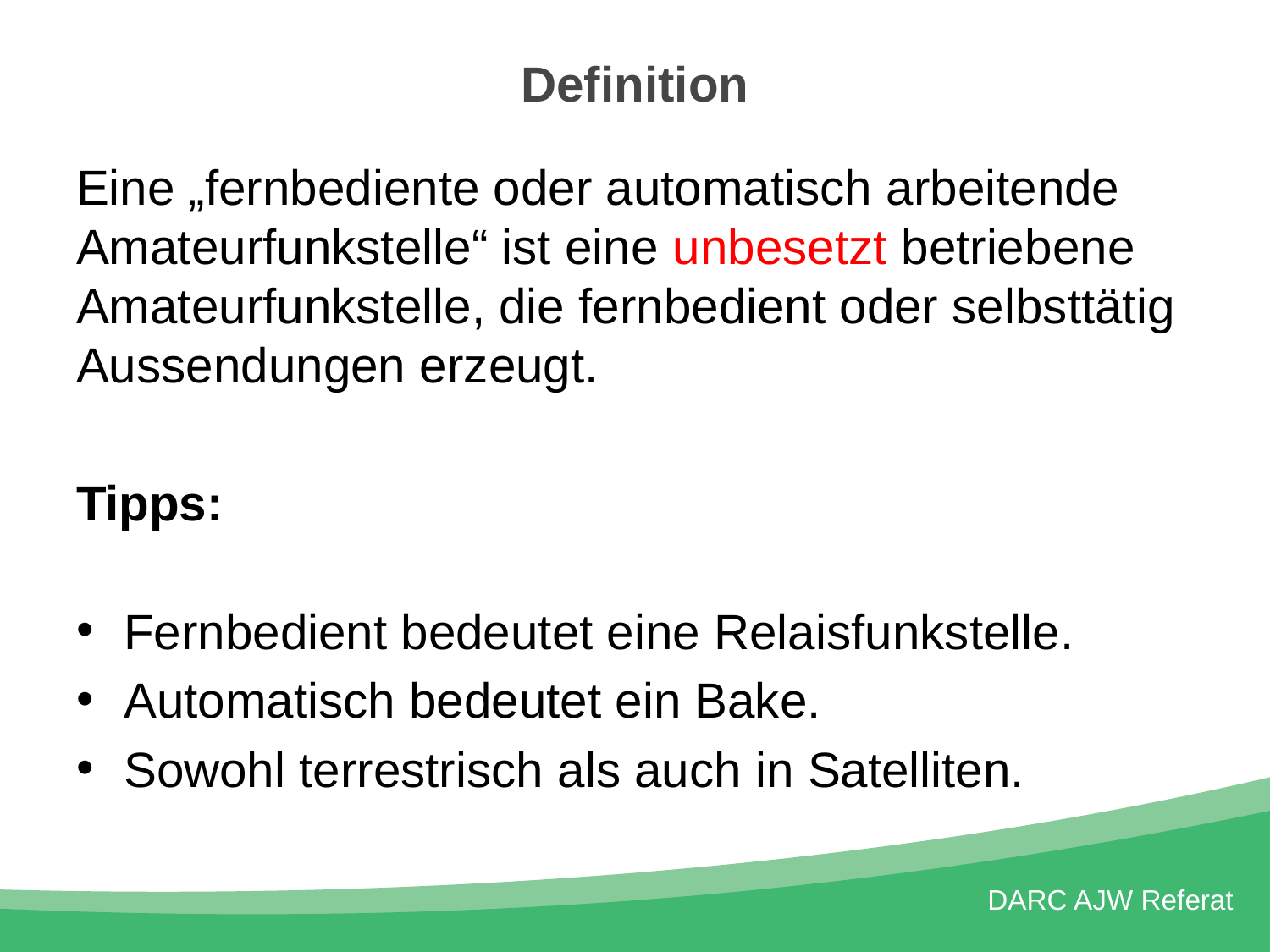

# Definition
Eine „fernbediente oder automatisch arbeitende Amateurfunkstelle“ ist eine unbesetzt betriebene Amateurfunkstelle, die fernbedient oder selbsttätig Aussendungen erzeugt.

Tipps:
Fernbedient bedeutet eine Relaisfunkstelle.
Automatisch bedeutet ein Bake.
Sowohl terrestrisch als auch in Satelliten.